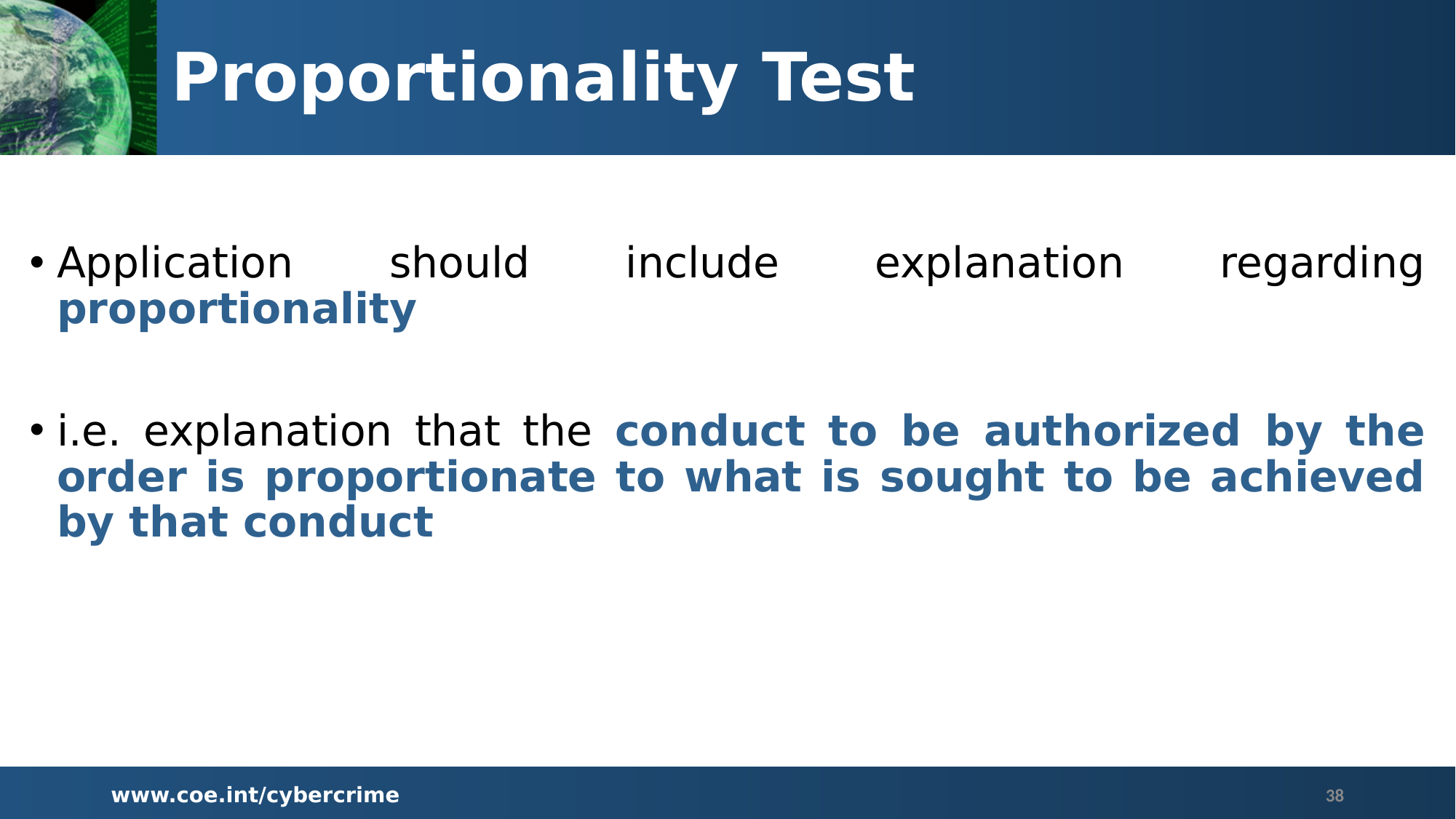

# Proportionality Test

Application should include explanation regarding proportionality

i.e. explanation that the conduct to be authorized by the order is proportionate to what is sought to be achieved by that conduct
www.coe.int/cybercrime
38